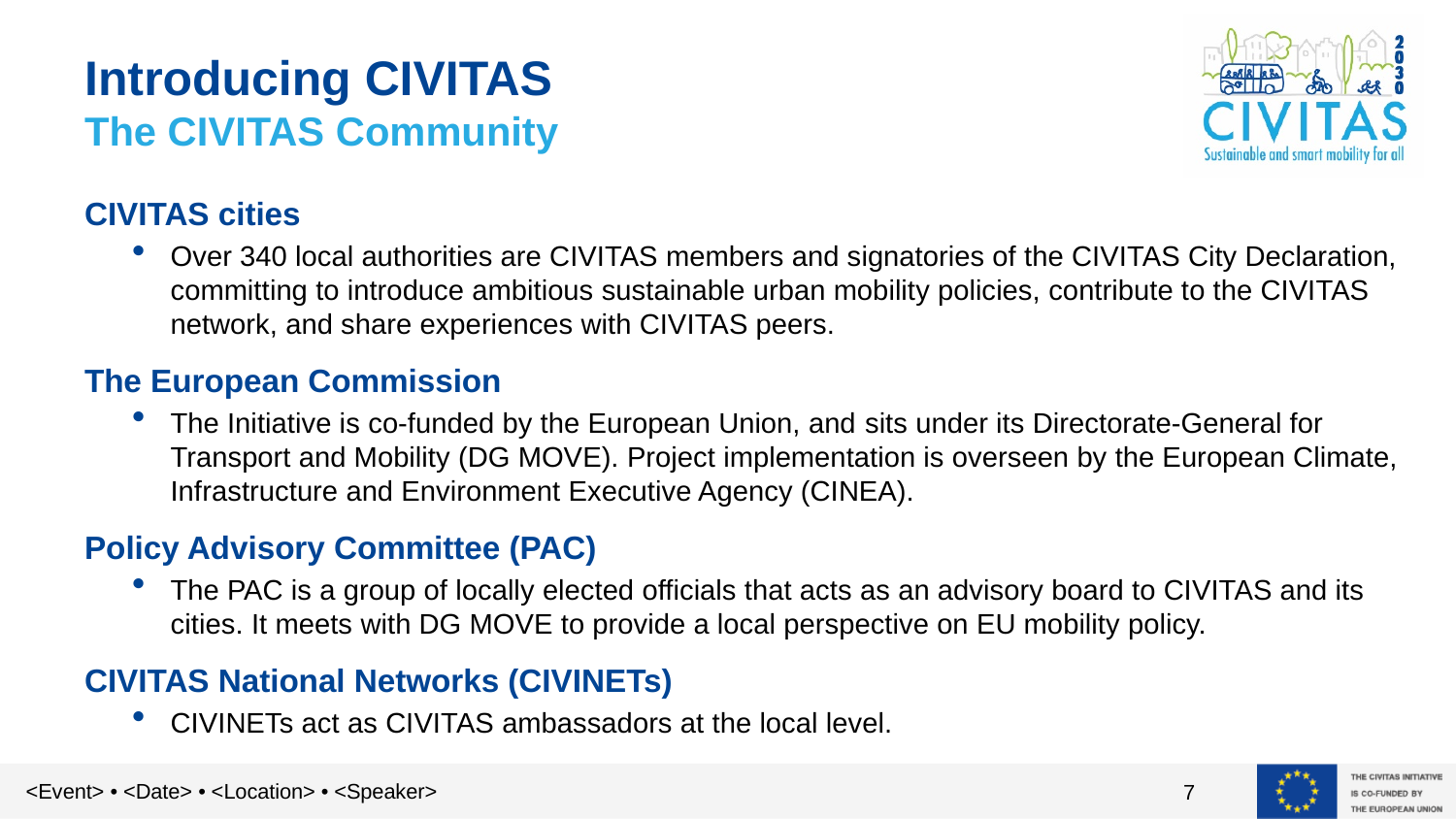

# Introducing CIVITAS The CIVITAS Community
CIVITAS cities
Over 340 local authorities are CIVITAS members and signatories of the CIVITAS City Declaration, committing to introduce ambitious sustainable urban mobility policies, contribute to the CIVITAS network, and share experiences with CIVITAS peers.
The European Commission
The Initiative is co-funded by the European Union, and sits under its Directorate-General for Transport and Mobility (DG MOVE). Project implementation is overseen by the European Climate, Infrastructure and Environment Executive Agency (CINEA).
Policy Advisory Committee (PAC)
The PAC is a group of locally elected officials that acts as an advisory board to CIVITAS and its cities. It meets with DG MOVE to provide a local perspective on EU mobility policy.
CIVITAS National Networks (CIVINETs)
CIVINETs act as CIVITAS ambassadors at the local level.
<Event> • <Date> • <Location> • <Speaker>
7